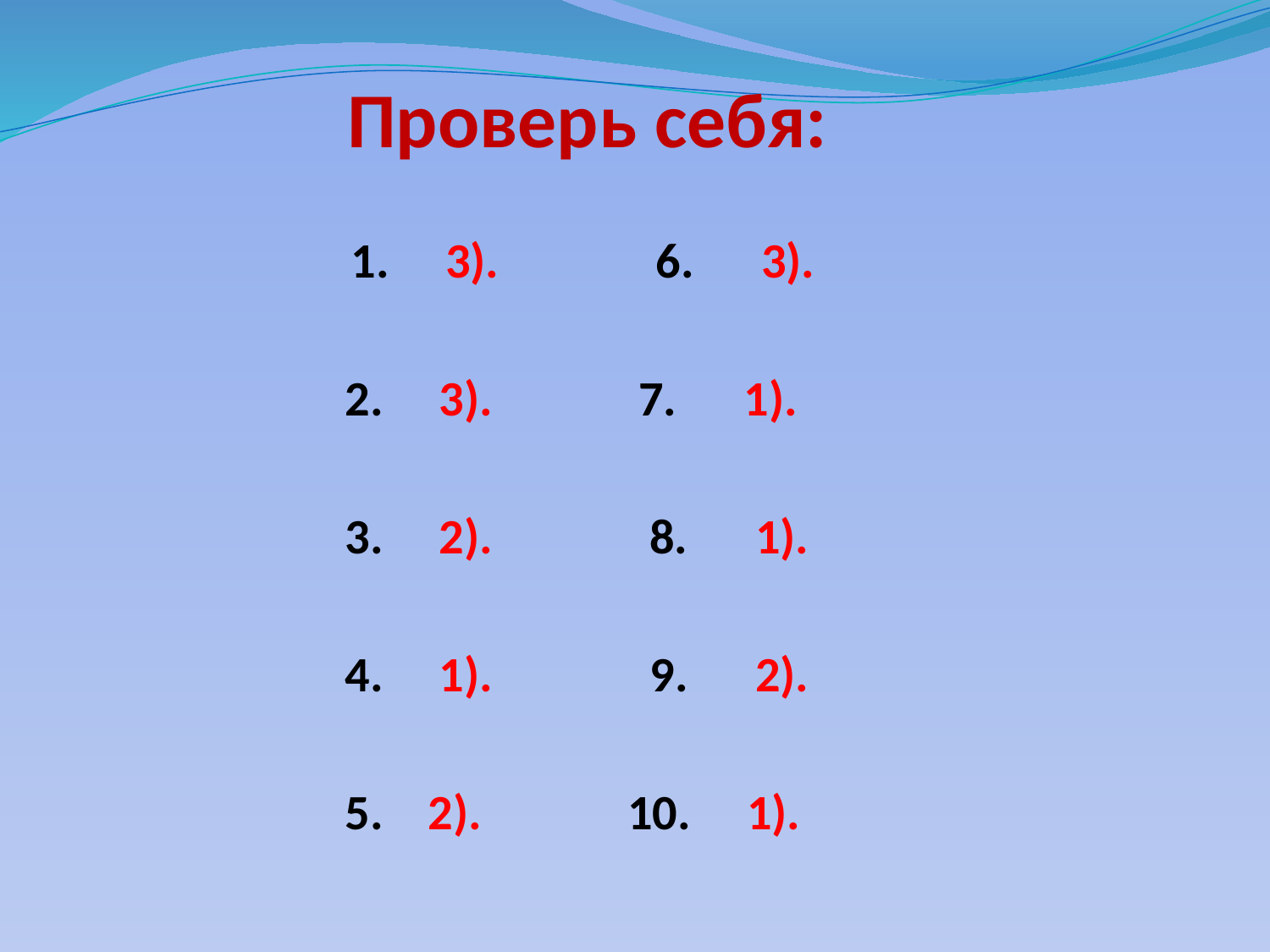

# Проверь себя:
                    1.     3).              6.      3).

                        2.     3).             7.      1).

                        3.     2).              8.      1).

                        4.     1).              9.      2).

                        5.    2).             10.     1).